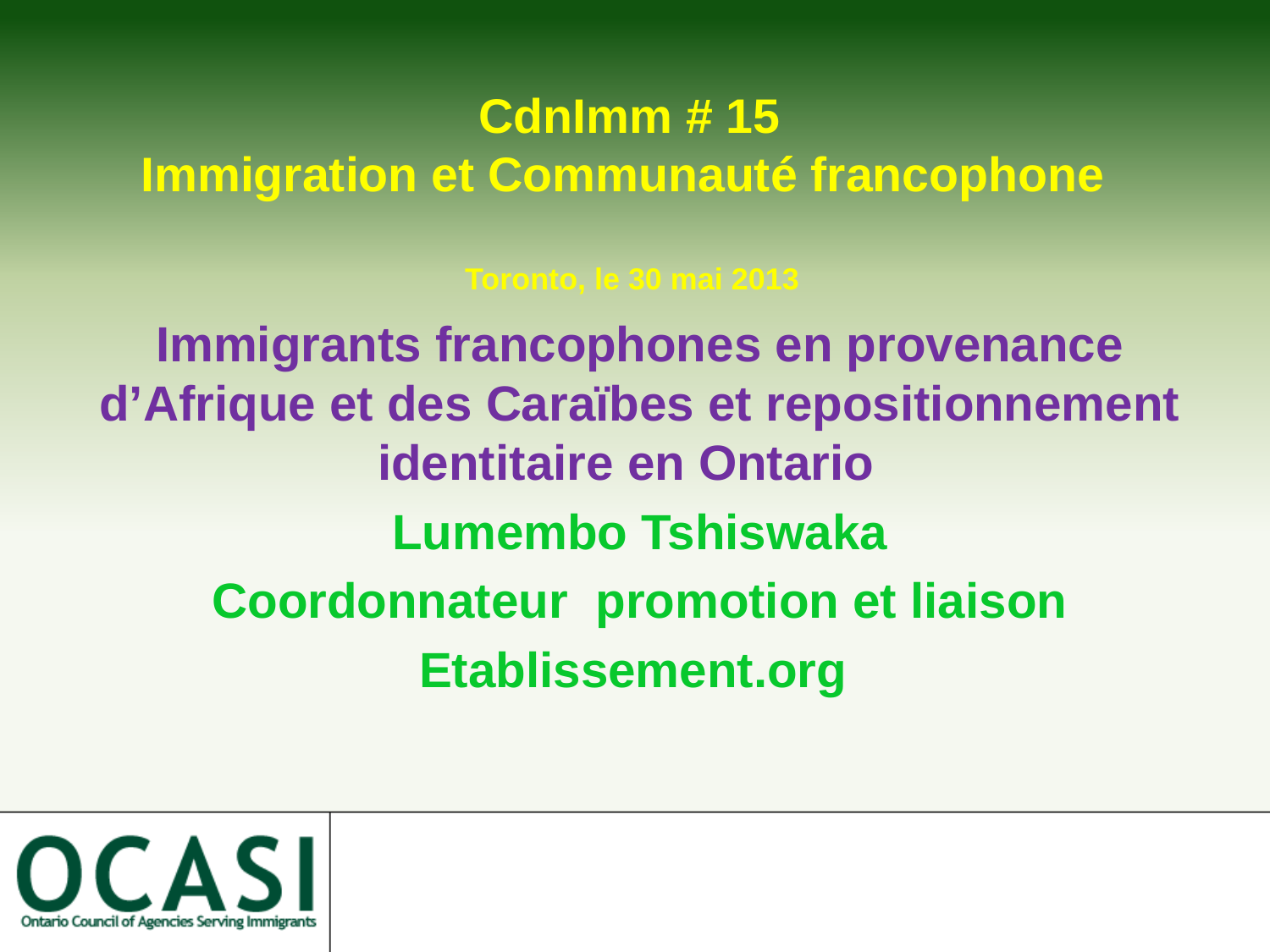

# CdnImm # 15 Immigration et Communauté francophone Toronto, le 30 mai 2013
Immigrants francophones en provenance d’Afrique et des Caraïbes et repositionnement identitaire en Ontario
Lumembo Tshiswaka
Coordonnateur  promotion et liaison
Etablissement.org